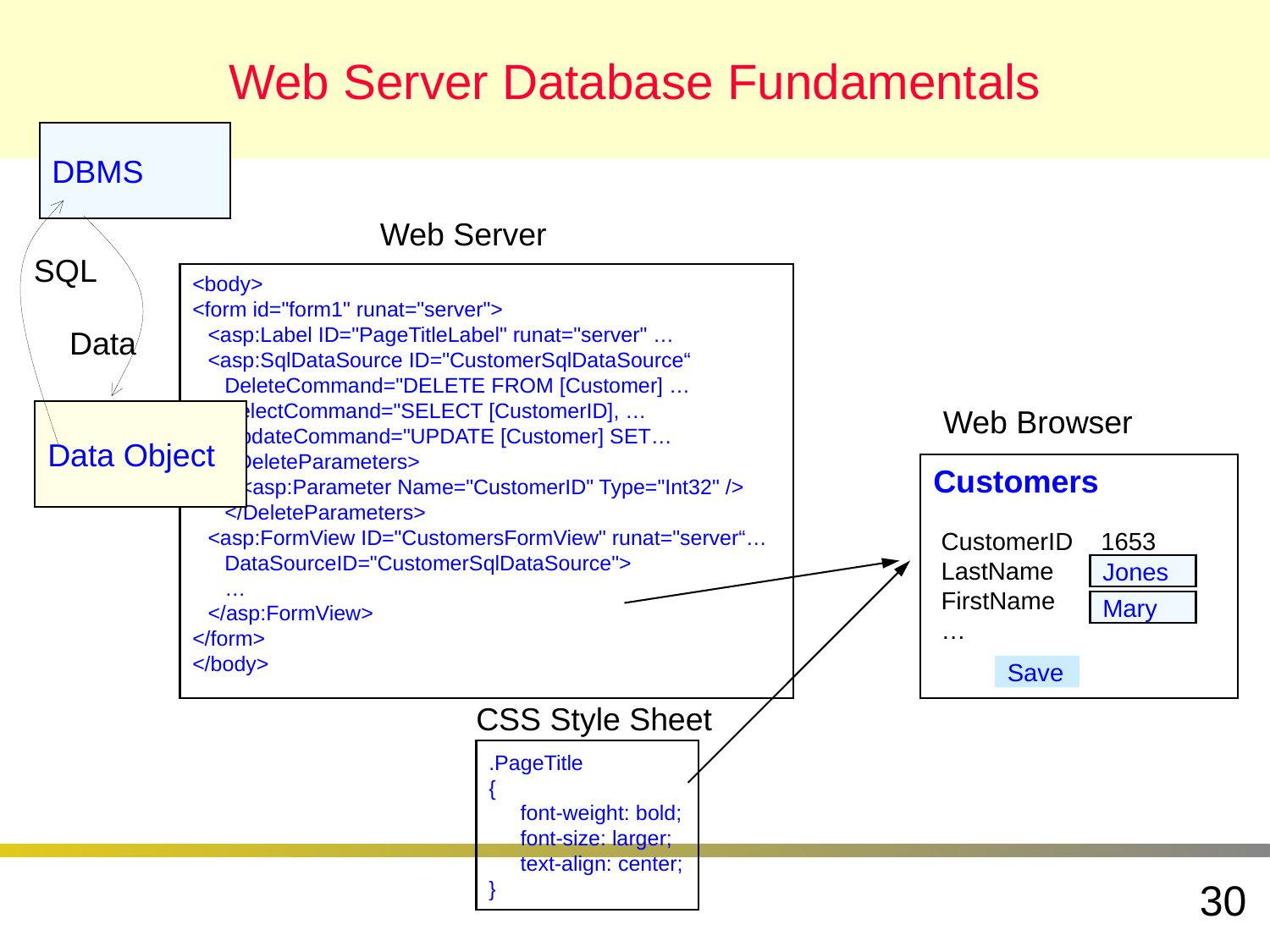

# Web Server Database Fundamentals
DBMS

Web Server

SQL
<body>
<form id="form1" runat="server">
	<asp:Label ID="PageTitleLabel" runat="server" …
	<asp:SqlDataSource ID="CustomerSqlDataSource“
		DeleteCommand="DELETE FROM [Customer] …
		SelectCommand="SELECT [CustomerID], …
		UpdateCommand="UPDATE [Customer] SET…
		<DeleteParameters>
			<asp:Parameter Name="CustomerID" Type="Int32" />
		</DeleteParameters>
	<asp:FormView ID="CustomersFormView" runat="server“…
		DataSourceID="CustomerSqlDataSource">
		…
	</asp:FormView>
</form>
</body>
Data
Web Browser
Data Object
Customers
CustomerID    1653
LastName
FirstName
…
Jones

Mary
Save
CSS Style Sheet
.PageTitle
{
	font-weight: bold;
	font-size: larger;
	text-align: center;
}
30